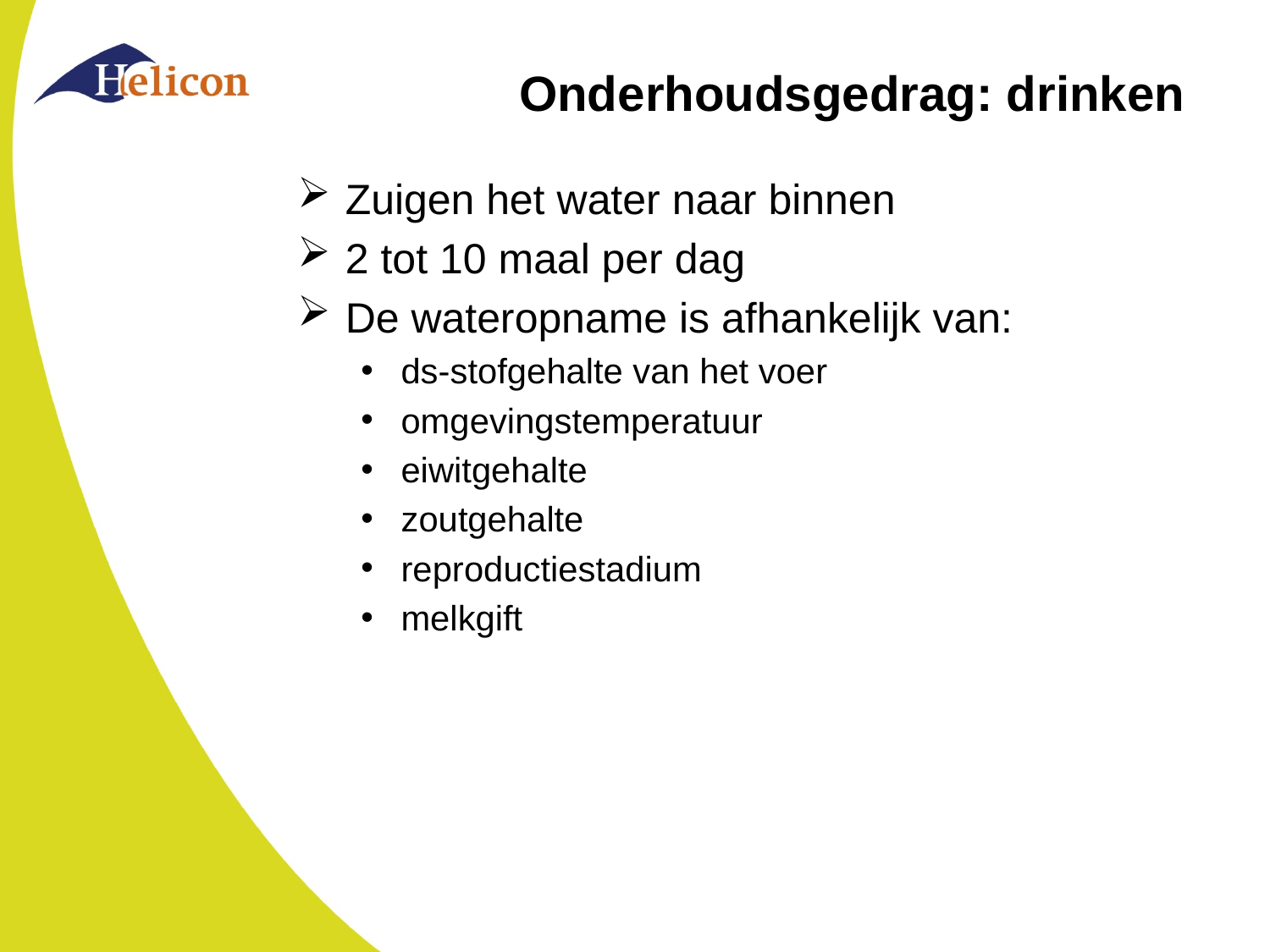

# Onderhoudsgedrag: drinken
Zuigen het water naar binnen
2 tot 10 maal per dag
De wateropname is afhankelijk van:
ds-stofgehalte van het voer
omgevingstemperatuur
eiwitgehalte
zoutgehalte
reproductiestadium
melkgift